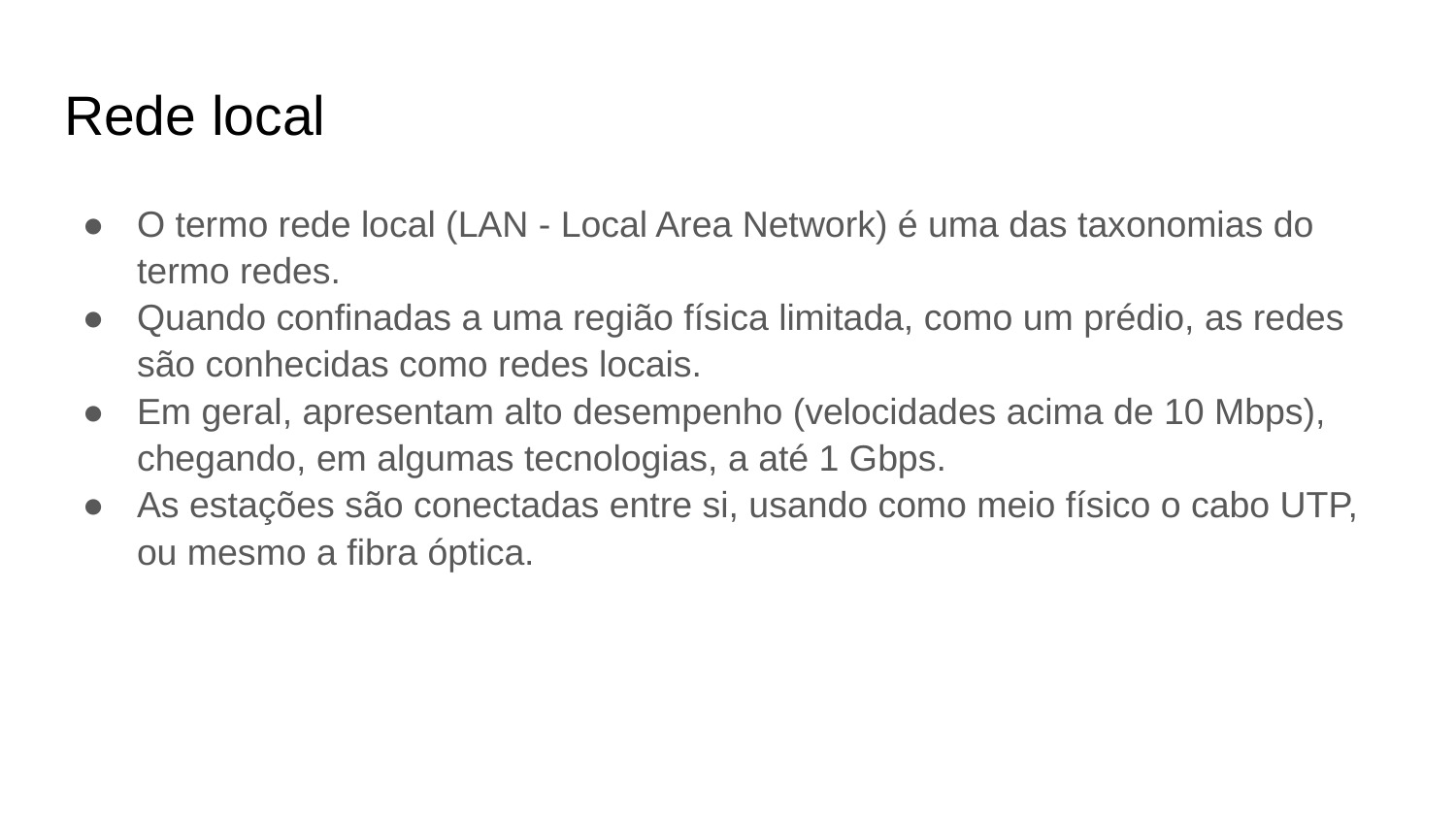

# Rede local
O termo rede local (LAN - Local Area Network) é uma das taxonomias do termo redes.
Quando confinadas a uma região física limitada, como um prédio, as redes são conhecidas como redes locais.
Em geral, apresentam alto desempenho (velocidades acima de 10 Mbps), chegando, em algumas tecnologias, a até 1 Gbps.
As estações são conectadas entre si, usando como meio físico o cabo UTP, ou mesmo a fibra óptica.